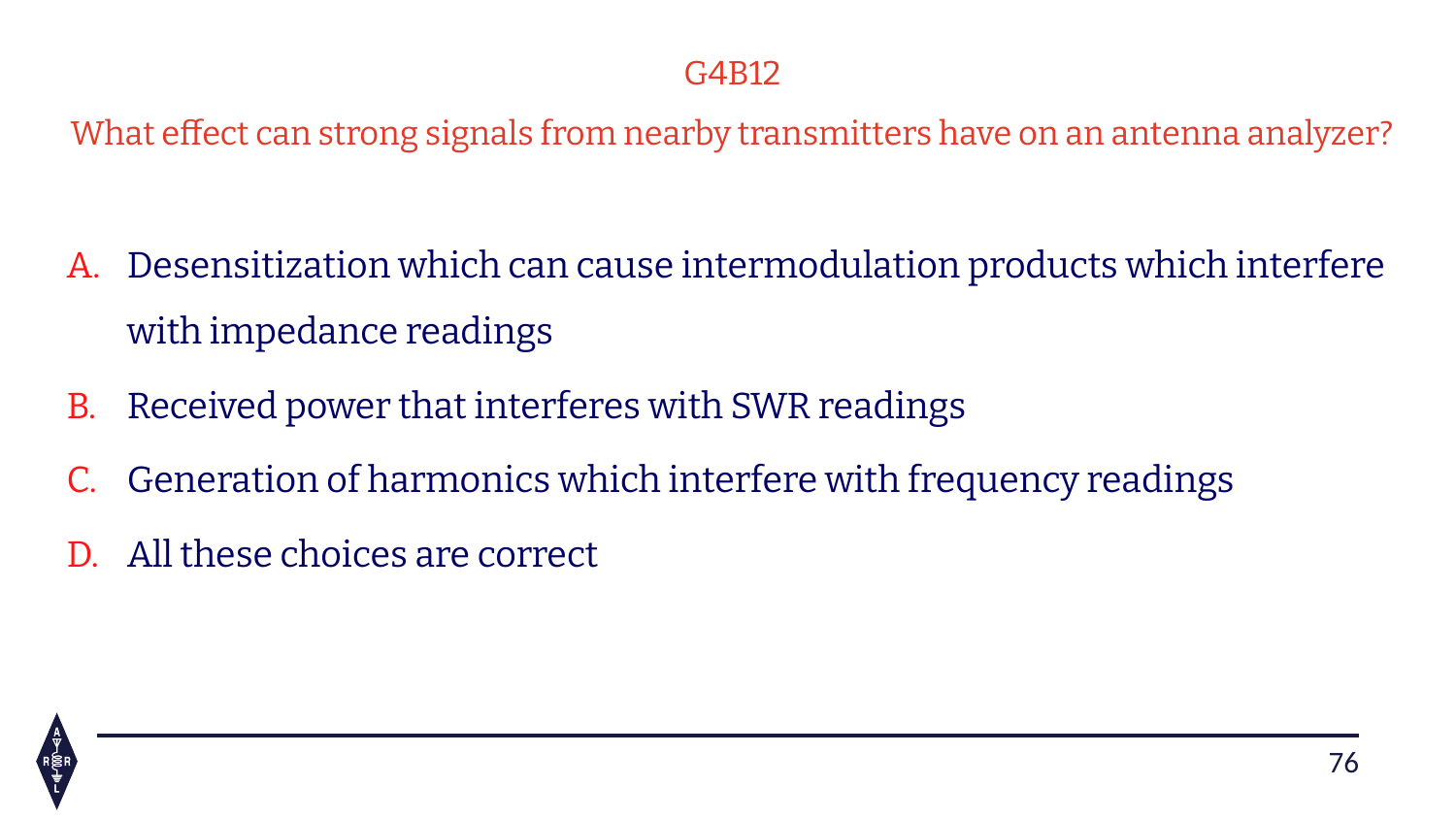

G4B12
What effect can strong signals from nearby transmitters have on an antenna analyzer?
Desensitization which can cause intermodulation products which interfere with impedance readings
Received power that interferes with SWR readings
Generation of harmonics which interfere with frequency readings
All these choices are correct
76